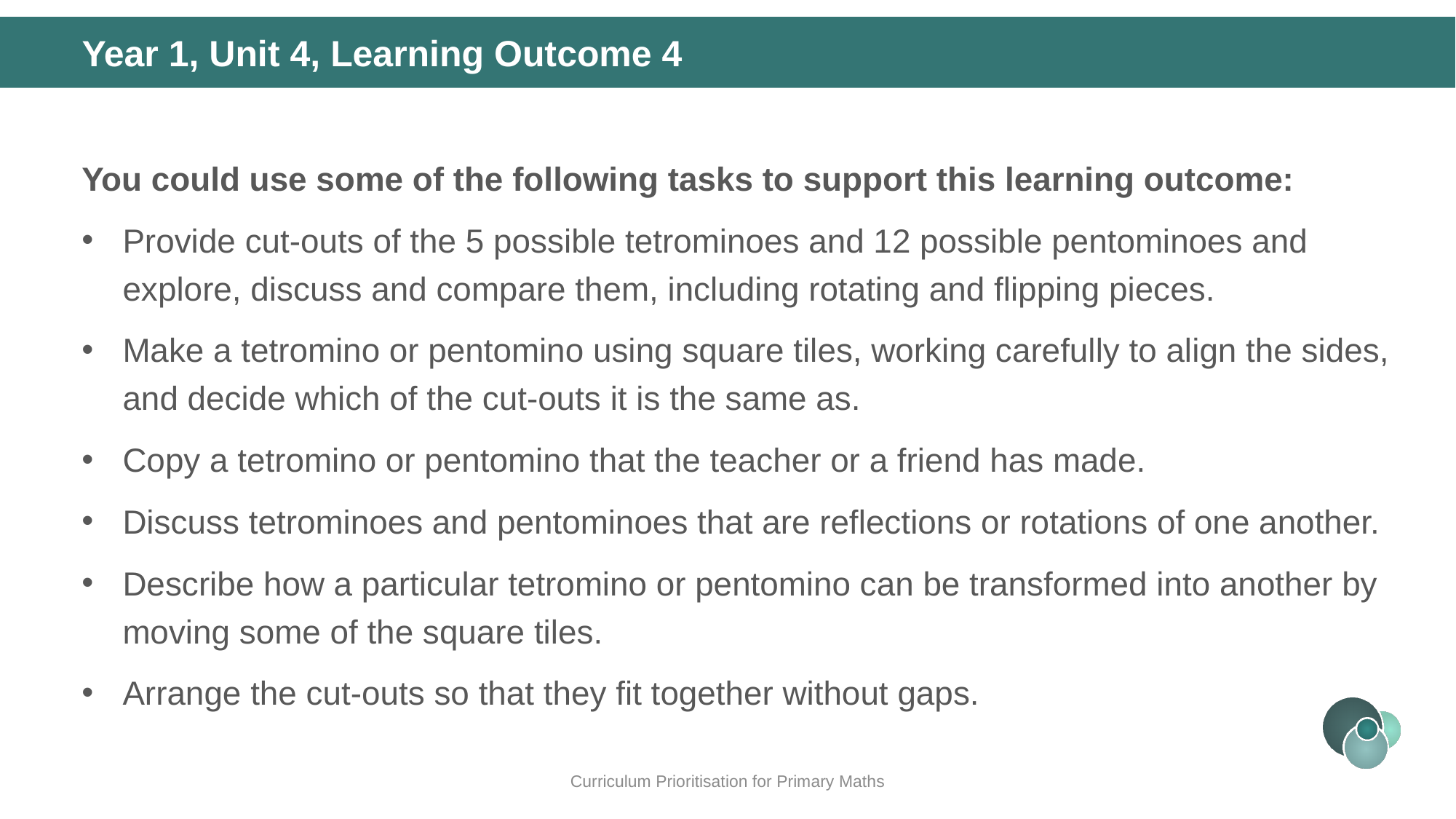

Year 1, Unit 4, Learning Outcome 4
You could use some of the following tasks to support this learning outcome:
Provide cut-outs of the 5 possible tetrominoes and 12 possible pentominoes and explore, discuss and compare them, including rotating and flipping pieces.
Make a tetromino or pentomino using square tiles, working carefully to align the sides, and decide which of the cut-outs it is the same as.
Copy a tetromino or pentomino that the teacher or a friend has made.
Discuss tetrominoes and pentominoes that are reflections or rotations of one another.
Describe how a particular tetromino or pentomino can be transformed into another by moving some of the square tiles.
Arrange the cut-outs so that they fit together without gaps.
Curriculum Prioritisation for Primary Maths